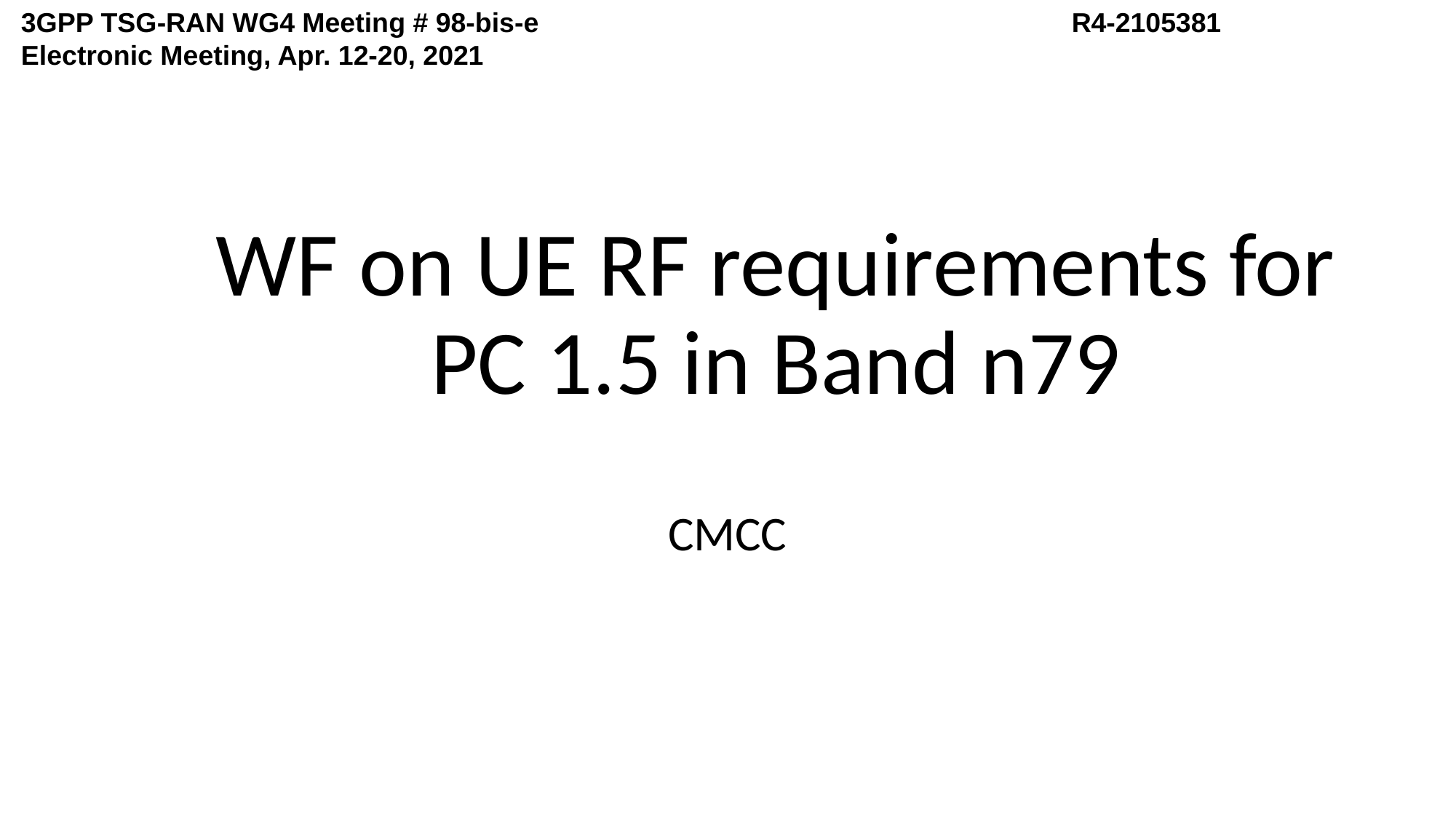

3GPP TSG-RAN WG4 Meeting # 98-bis-e                                                                      R4-2105381
Electronic Meeting, Apr. 12-20, 2021

# WF on UE RF requirements for PC 1.5 in Band n79

CMCC